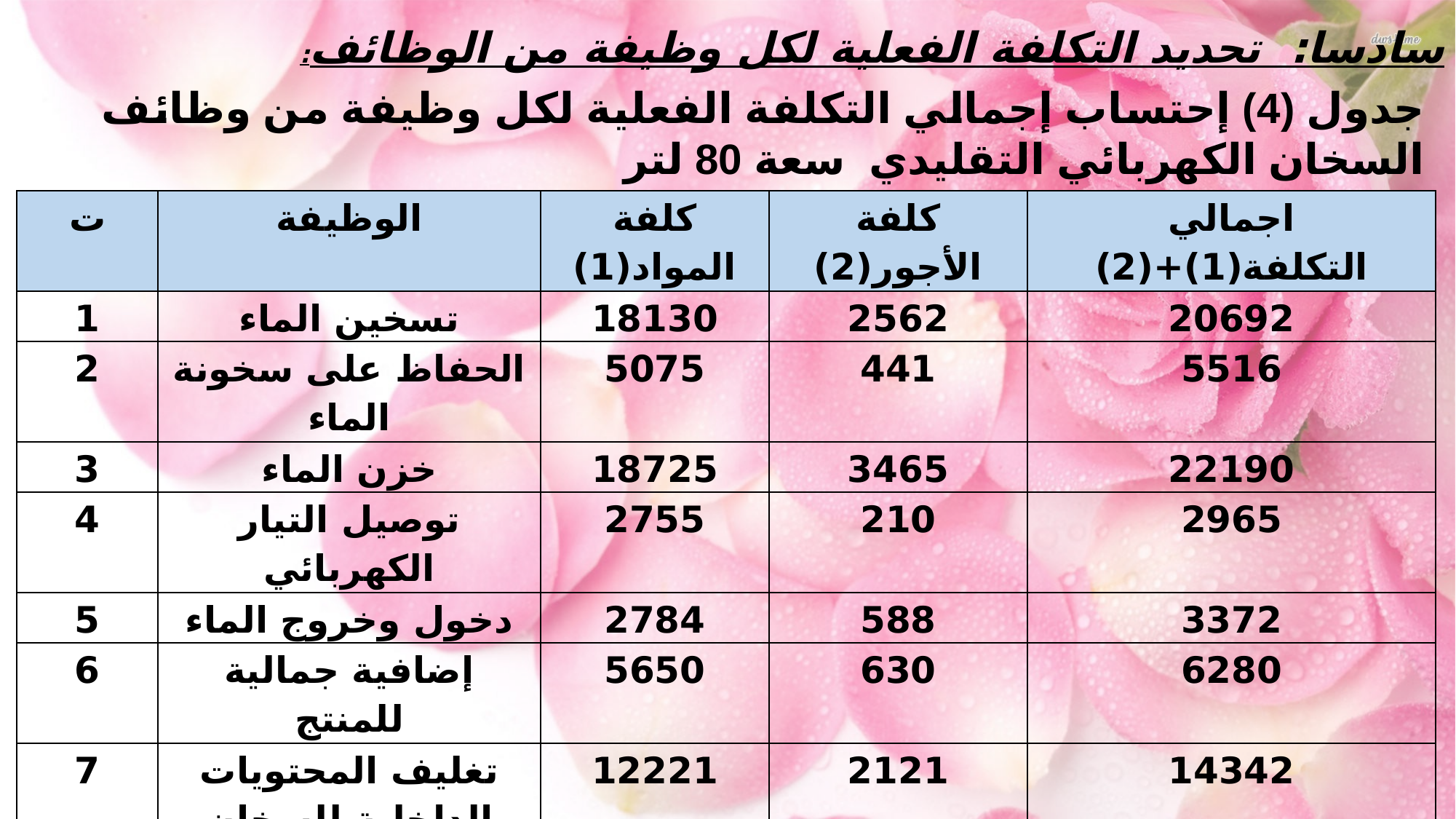

سادسا:  تحديد التكلفة الفعلية لكل وظيفة من الوظائف:
جدول (4) إحتساب إجمالي التكلفة الفعلية لكل وظيفة من وظائف السخان الكهربائي التقليدي  سعة 80 لتر
| ت | الوظيفة | كلفة المواد(1) | كلفة الأجور(2) | اجمالي التكلفة(1)+(2) |
| --- | --- | --- | --- | --- |
| 1 | تسخين الماء | 18130 | 2562 | 20692 |
| 2 | الحفاظ على سخونة الماء | 5075 | 441 | 5516 |
| 3 | خزن الماء | 18725 | 3465 | 22190 |
| 4 | توصيل التيار الكهربائي | 2755 | 210 | 2965 |
| 5 | دخول وخروج الماء | 2784 | 588 | 3372 |
| 6 | إضافية جمالية للمنتج | 5650 | 630 | 6280 |
| 7 | تغليف المحتويات الداخلية للسخان | 12221 | 2121 | 14342 |
| 8 | تثبيت السخان | 8917 | 588 | 9505 |
| 9 | تنظيف المعدن | 1200 | 210 | 1410 |
| الإجمالي |  | 75457 | 10815 | 86272 |